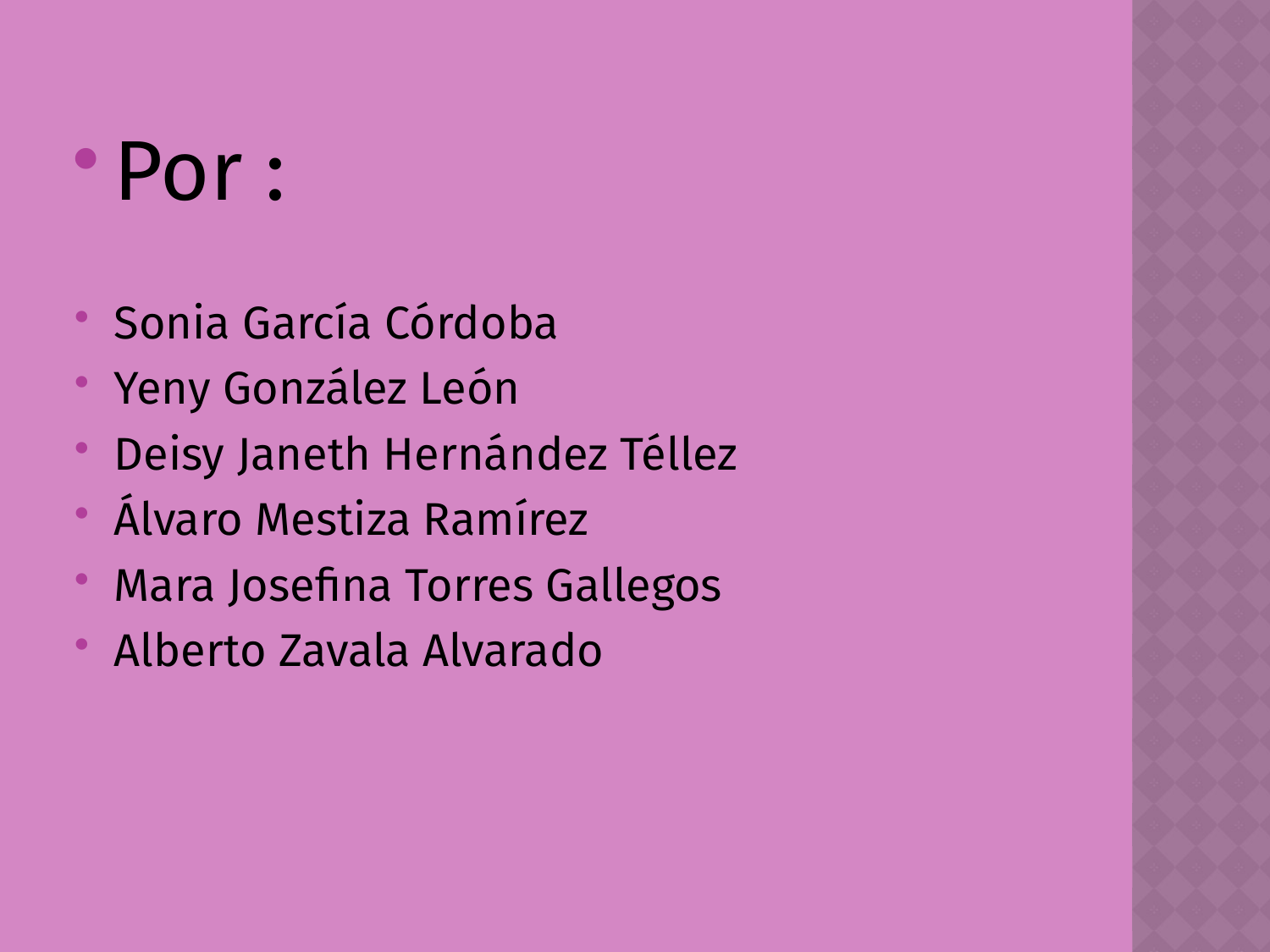

Por :

Sonia García Córdoba
Yeny González León
Deisy Janeth Hernández Téllez
Álvaro Mestiza Ramírez
Mara Josefina Torres Gallegos
Alberto Zavala Alvarado